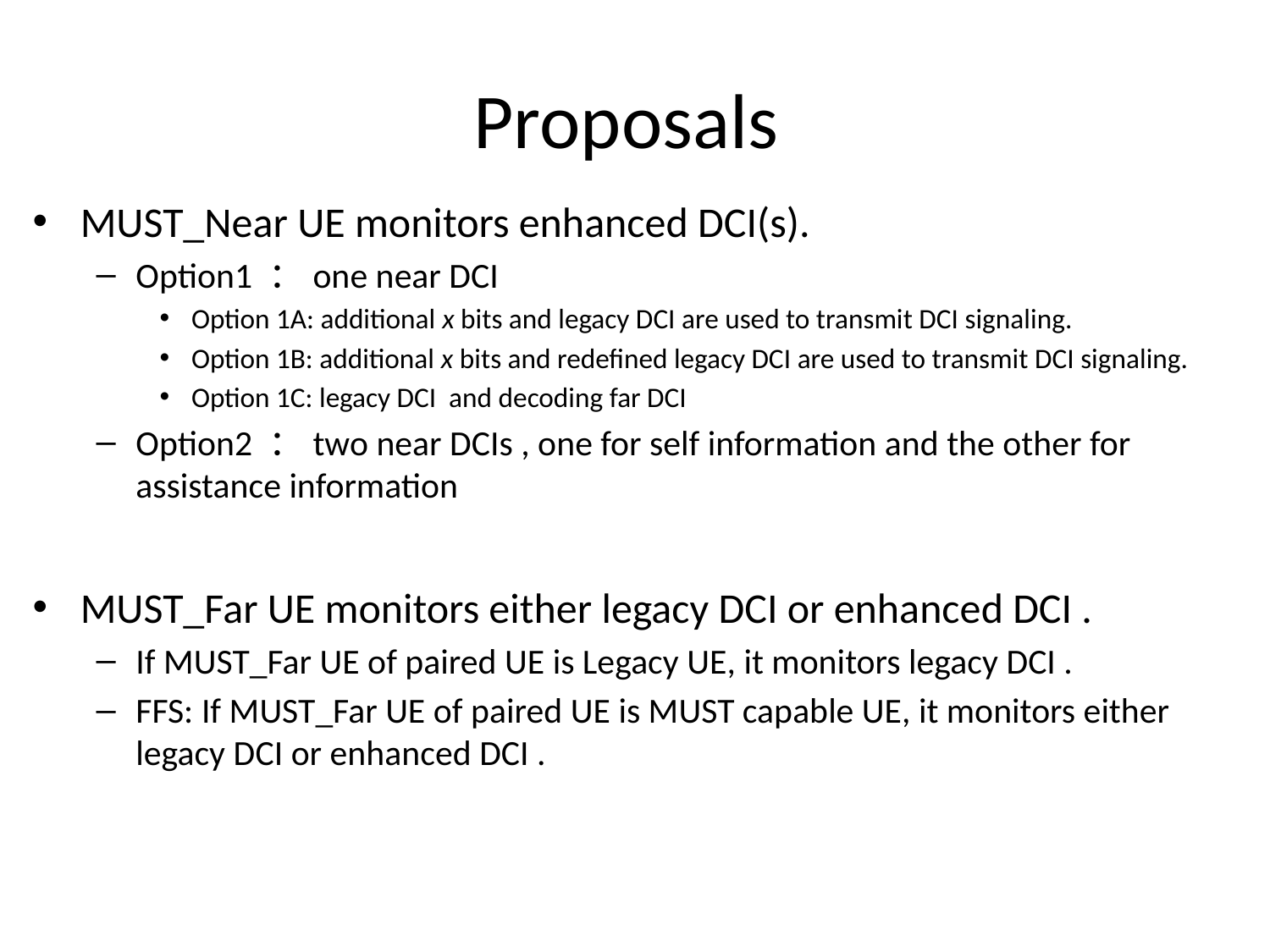

# Proposals
MUST_Near UE monitors enhanced DCI(s).
Option1 ：one near DCI
Option 1A: additional x bits and legacy DCI are used to transmit DCI signaling.
Option 1B: additional x bits and redefined legacy DCI are used to transmit DCI signaling.
Option 1C: legacy DCI  and decoding far DCI
Option2 ：two near DCIs , one for self information and the other for assistance information

MUST_Far UE monitors either legacy DCI or enhanced DCI .
If MUST_Far UE of paired UE is Legacy UE, it monitors legacy DCI .
FFS: If MUST_Far UE of paired UE is MUST capable UE, it monitors either legacy DCI or enhanced DCI .